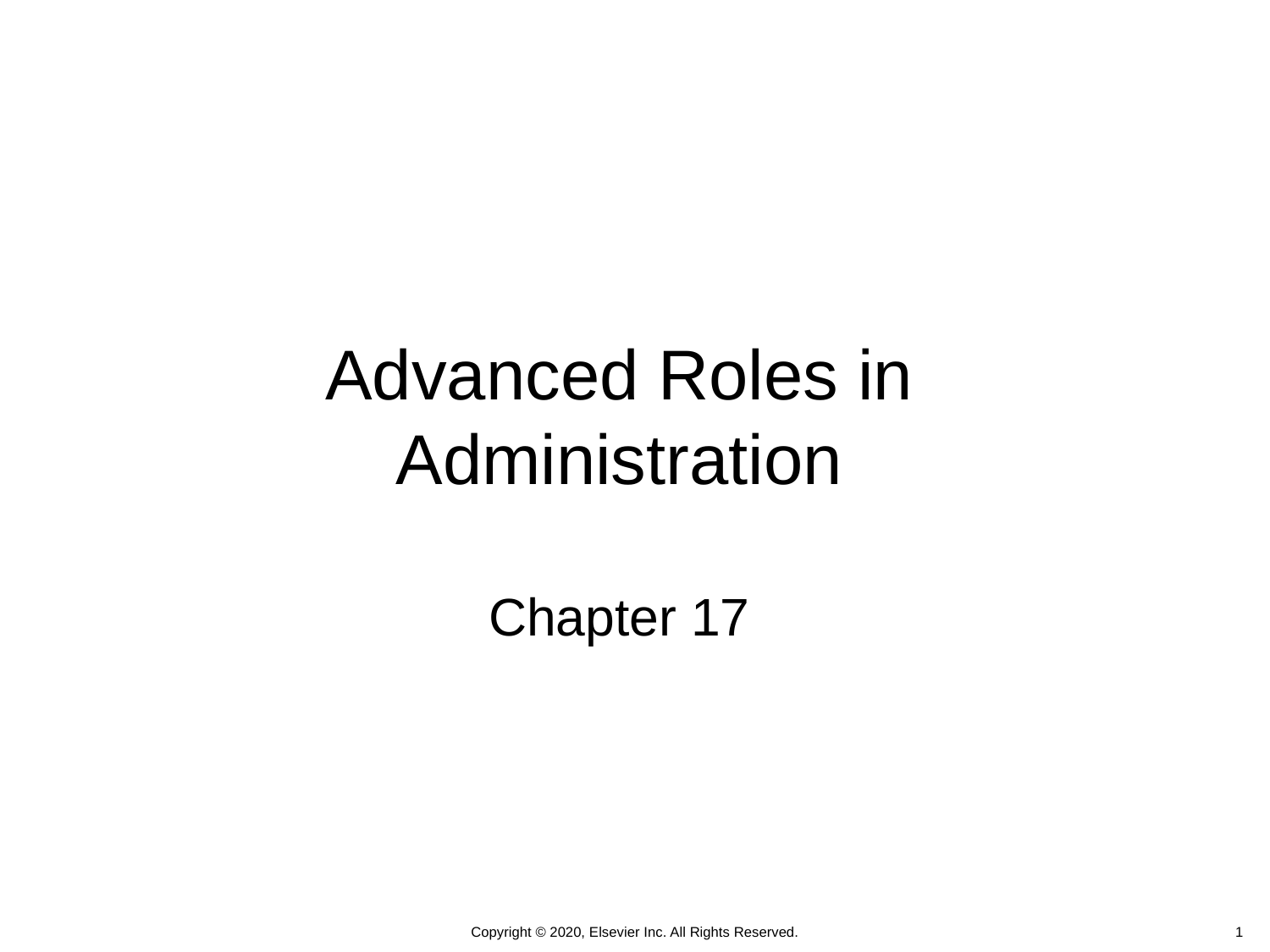

Advanced Roles in
Administration

Chapter 17
1